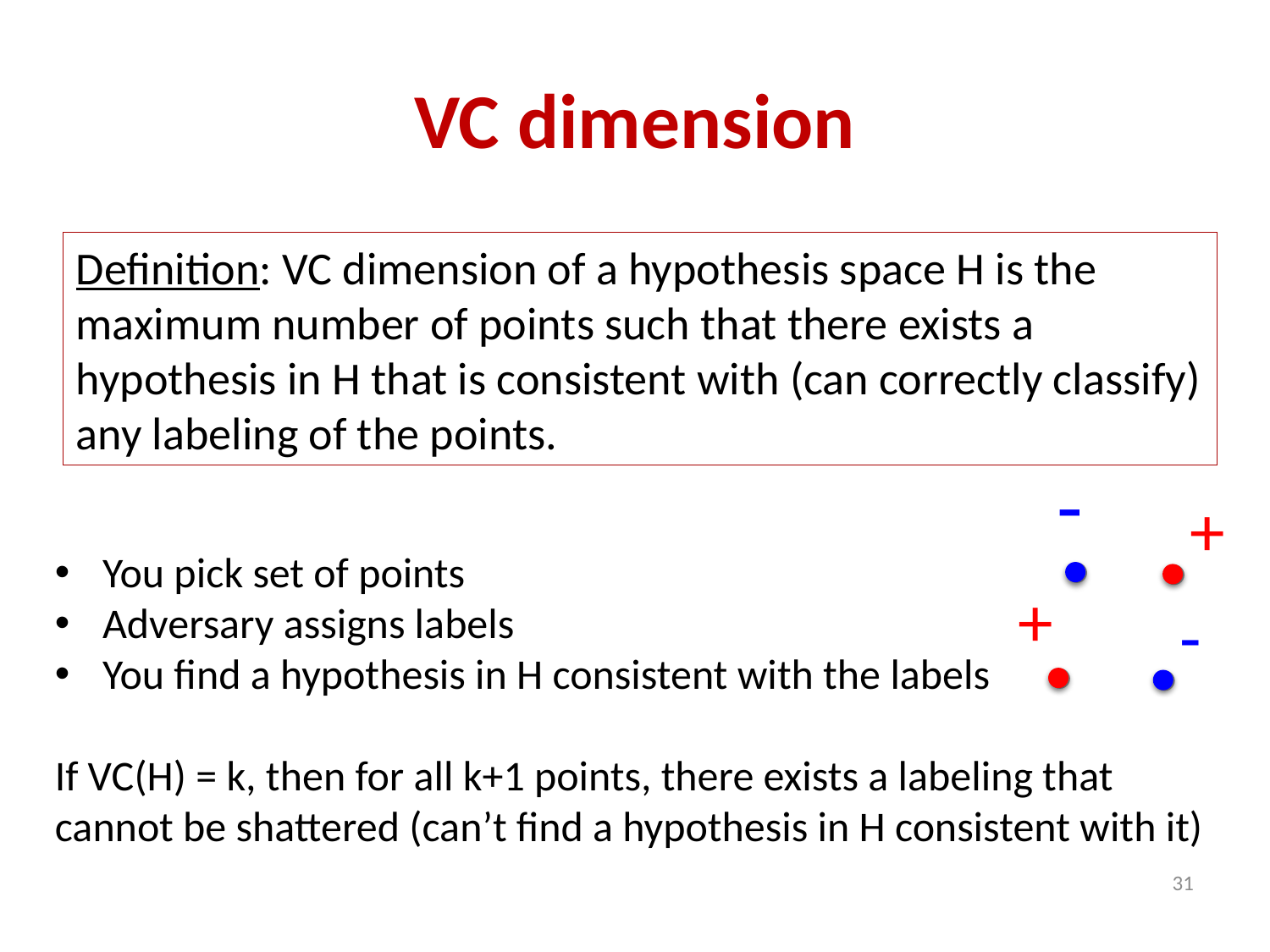

# VC dimension
Definition: VC dimension of a hypothesis space H is the maximum number of points such that there exists a hypothesis in H that is consistent with (can correctly classify) any labeling of the points.
-
+

+
-
You pick set of points
Adversary assigns labels
You find a hypothesis in H consistent with the labels

If VC(H) = k, then for all k+1 points, there exists a labeling that cannot be shattered (can’t find a hypothesis in H consistent with it)

31